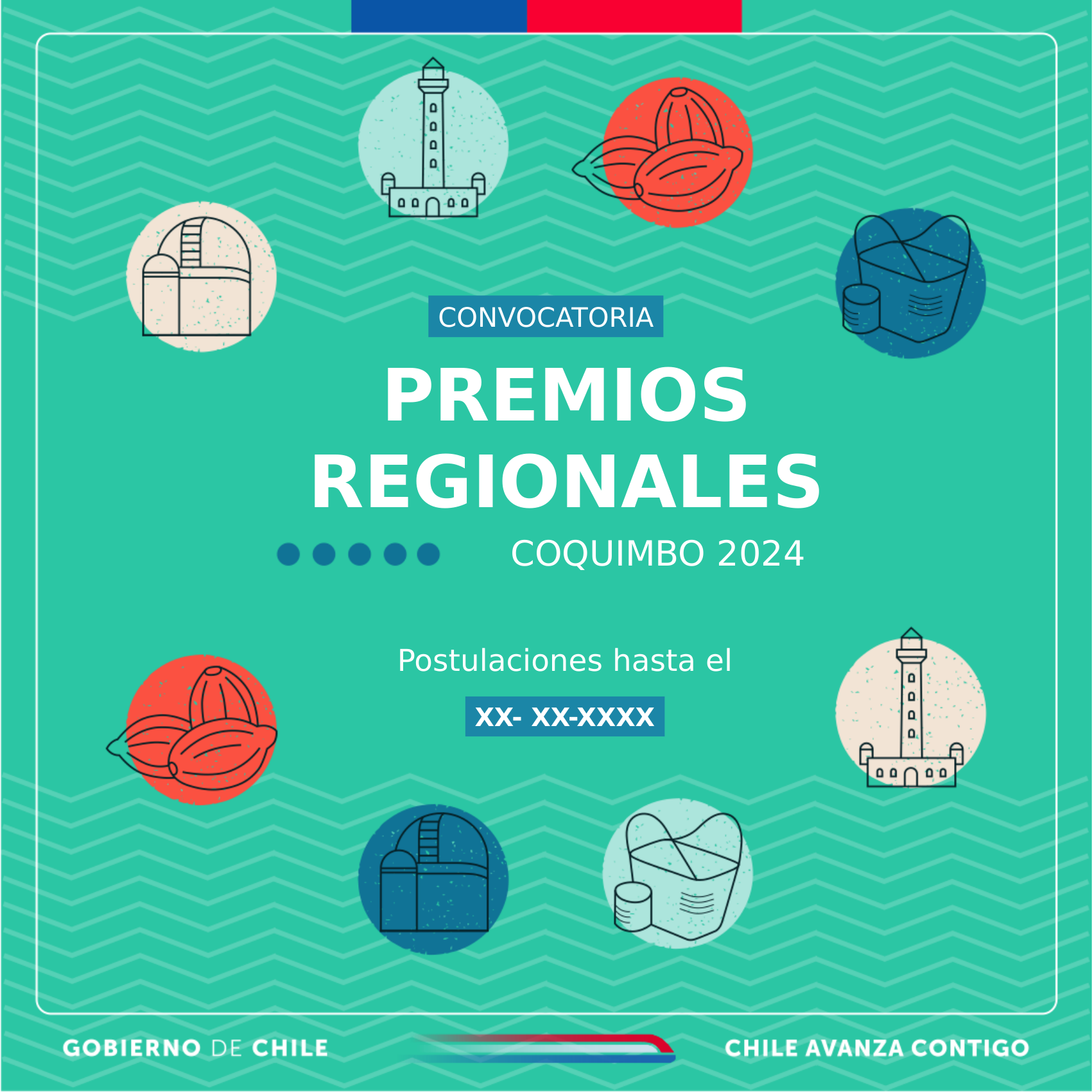

CONVOCATORIA
PREMIOS
REGIONALES
COQUIMBO 2024
Postulaciones hasta el
XX- XX-XXXX